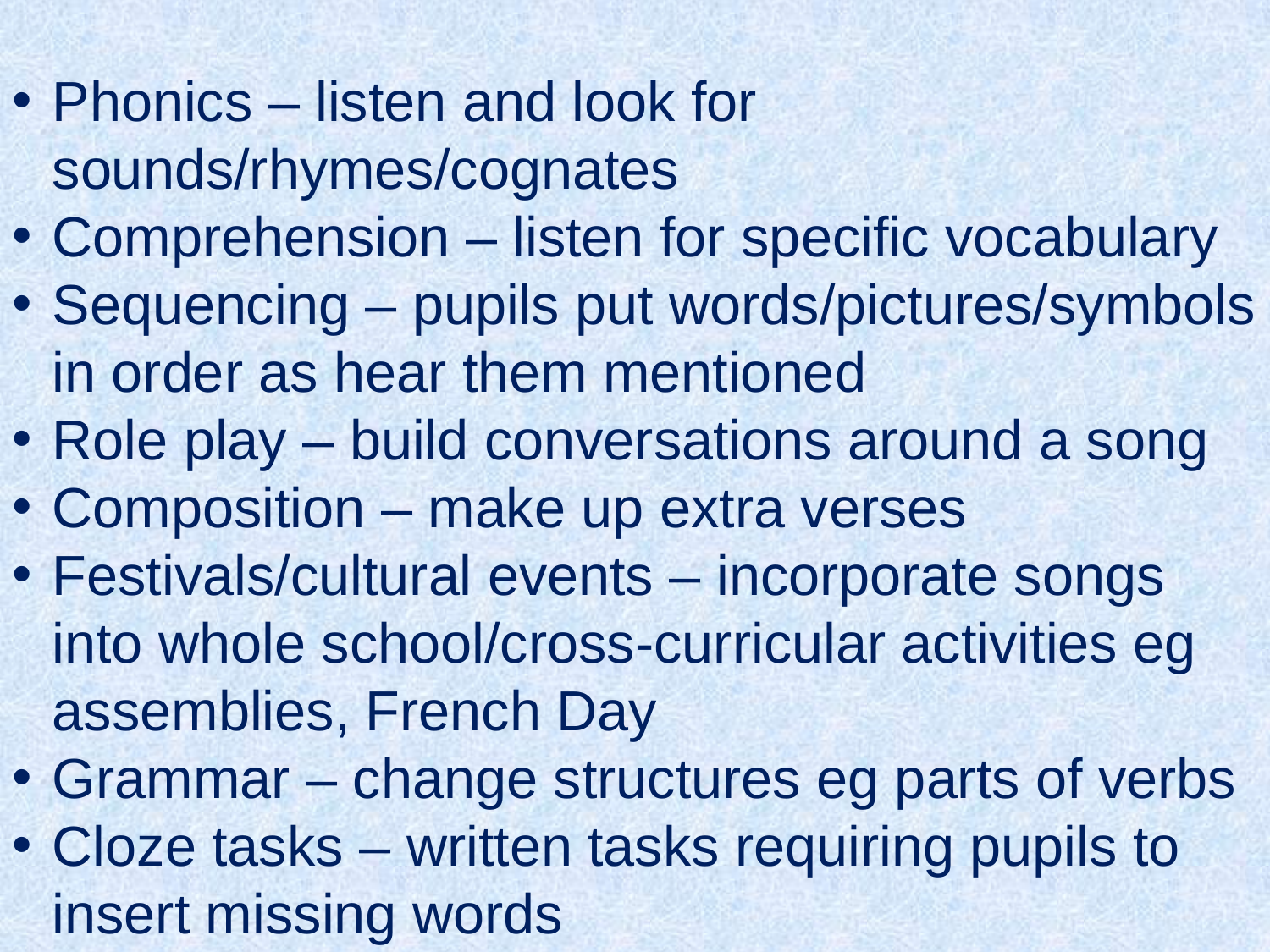

Phonics – listen and look for sounds/rhymes/cognates
Comprehension – listen for specific vocabulary
Sequencing – pupils put words/pictures/symbols in order as hear them mentioned
Role play – build conversations around a song
Composition – make up extra verses
Festivals/cultural events – incorporate songs into whole school/cross-curricular activities eg assemblies, French Day
Grammar – change structures eg parts of verbs
Cloze tasks – written tasks requiring pupils to insert missing words
Just for fun – to round off a topic